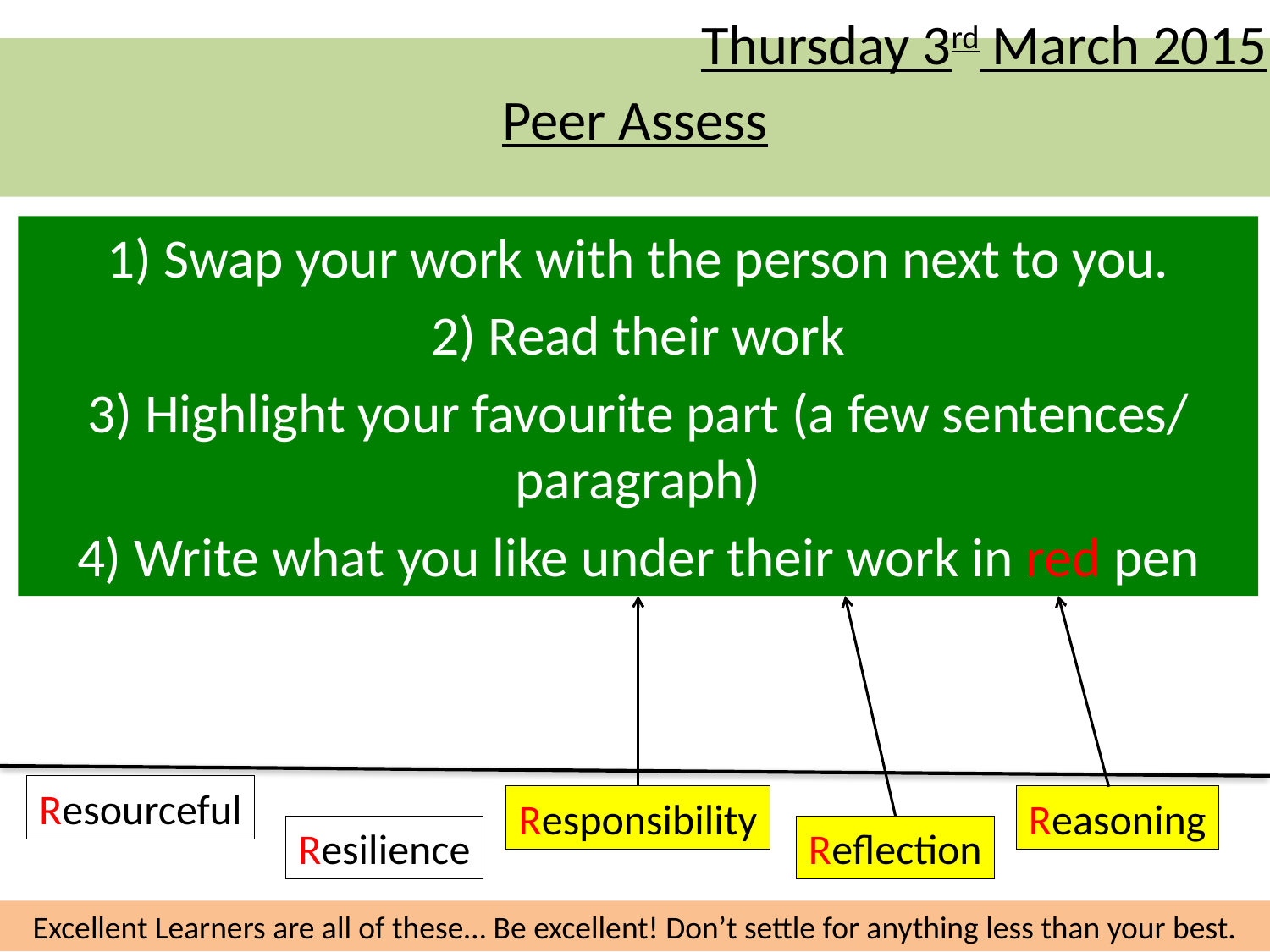

Thursday 3rd March 2015
# Peer Assess
1) Swap your work with the person next to you.
2) Read their work
3) Highlight your favourite part (a few sentences/ paragraph)
4) Write what you like under their work in red pen
Resourceful
Responsibility
Reasoning
Resilience
Reflection
Excellent Learners are all of these… Be excellent! Don’t settle for anything less than your best.